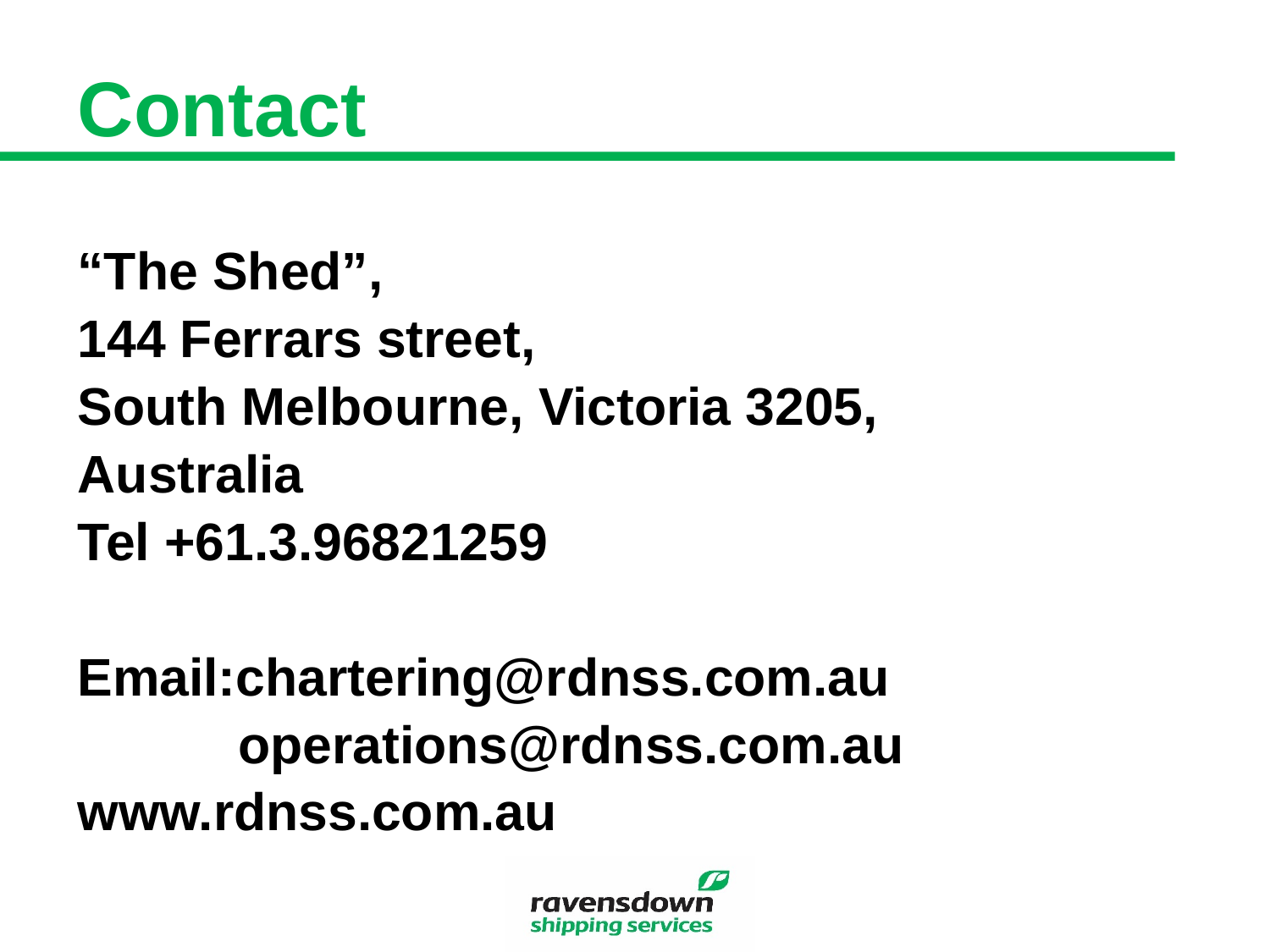

# Contact
“The Shed”,
144 Ferrars street,
South Melbourne, Victoria 3205,
Australia
Tel +61.3.96821259

Email:chartering@rdnss.com.au
           operations@rdnss.com.au
www.rdnss.com.au